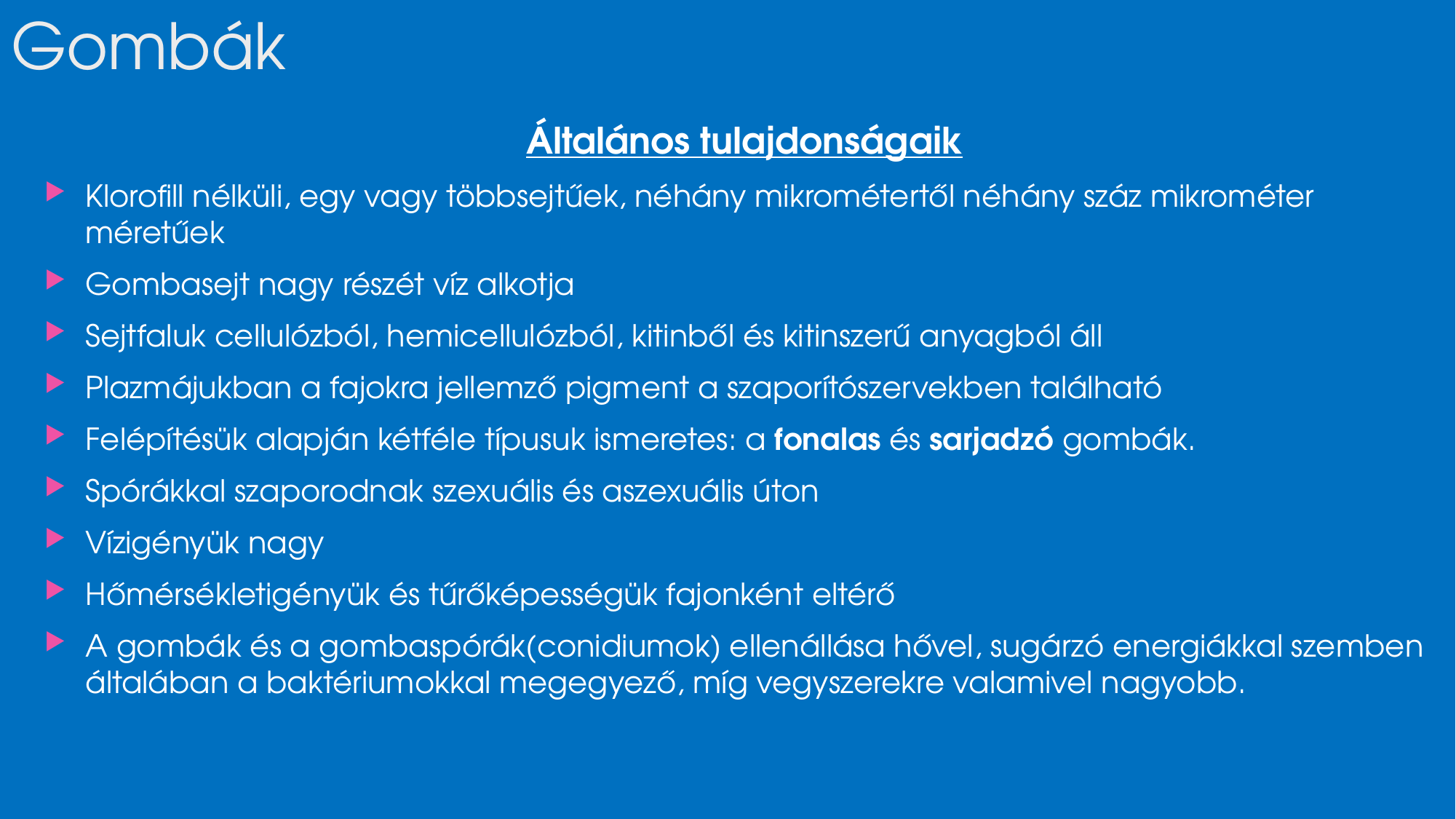

# Gombák
Általános tulajdonságaik
Klorofill nélküli, egy vagy többsejtűek, néhány mikrométertől néhány száz mikrométer méretűek
Gombasejt nagy részét víz alkotja
Sejtfaluk cellulózból, hemicellulózból, kitinből és kitinszerű anyagból áll
Plazmájukban a fajokra jellemző pigment a szaporítószervekben található
Felépítésük alapján kétféle típusuk ismeretes: a fonalas és sarjadzó gombák.
Spórákkal szaporodnak szexuális és aszexuális úton
Vízigényük nagy
Hő­mérsékletigényük és tűrőképességük fajonként eltérő
A gombák és a gombaspórák(conidiumok) ellenállása hővel, sugárzó energiákkal szemben általában a baktériumokkal megegyező, míg vegyszerekre valamivel nagyobb.